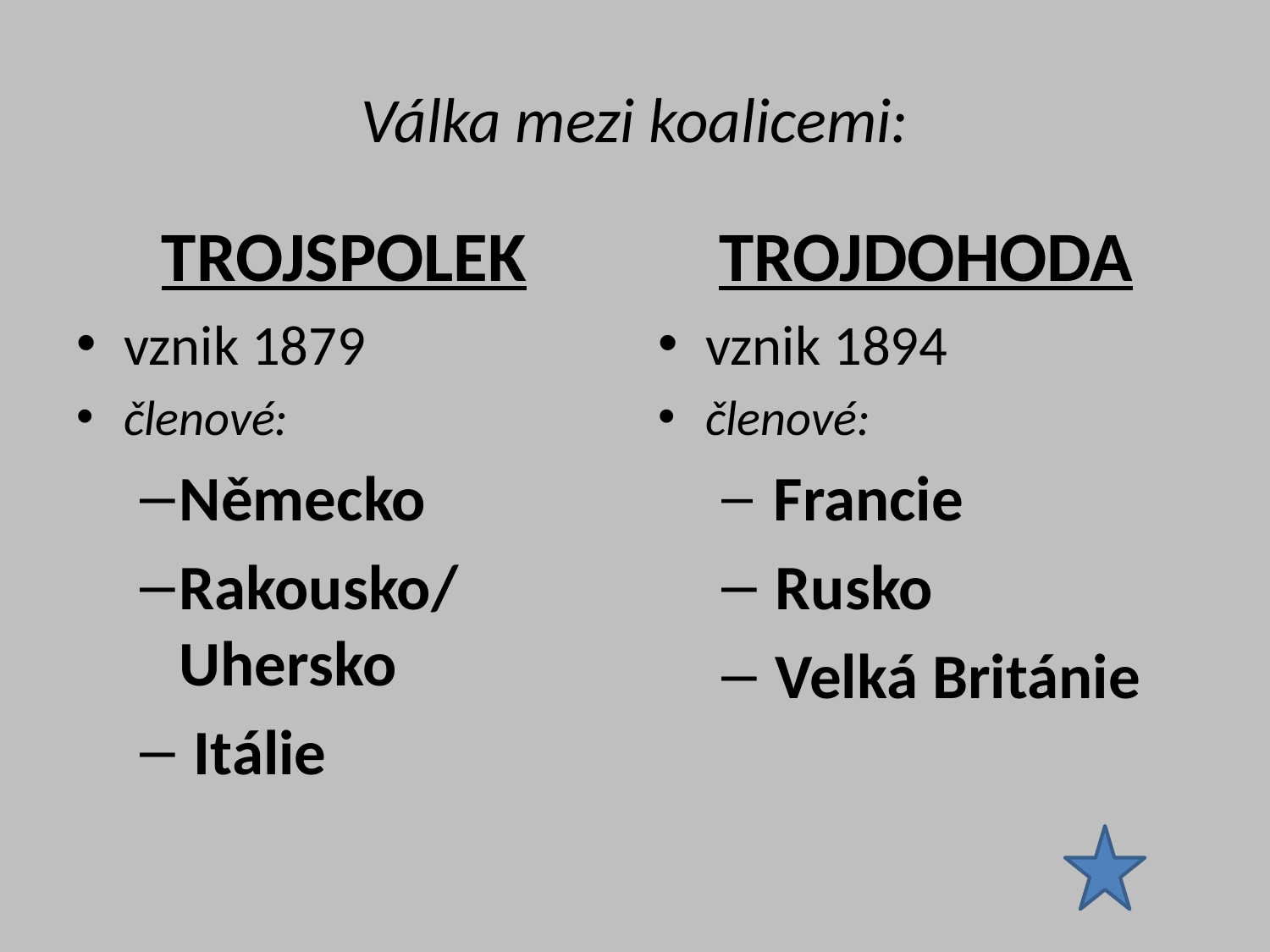

# Válka mezi koalicemi:
TROJSPOLEK
TROJDOHODA
vznik 1879
členové:
Německo
Rakousko/ Uhersko
 Itálie
vznik 1894
členové:
 Francie
 Rusko
 Velká Británie